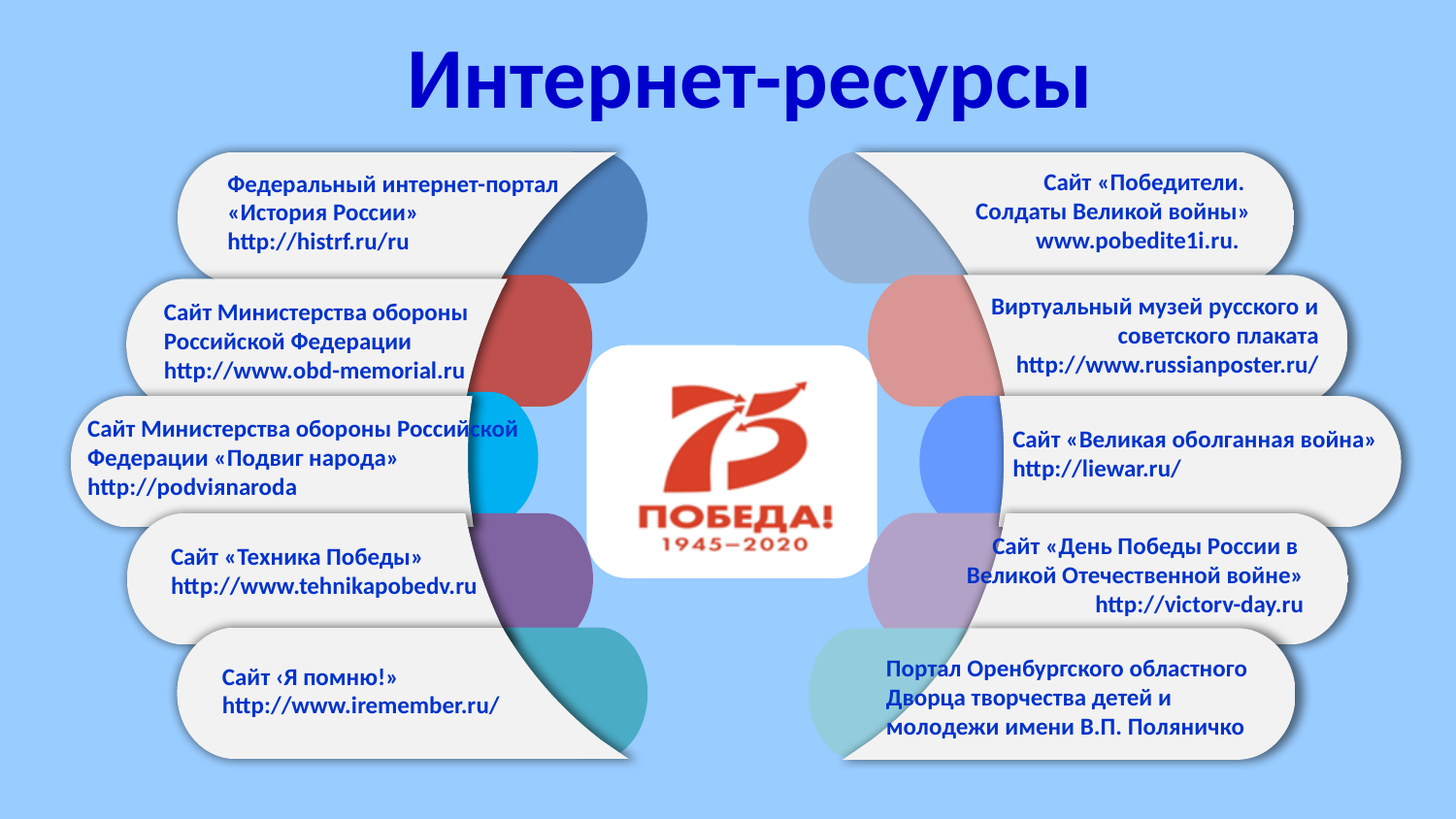

# Интернет-ресурсы

Сайт «Победители.
Солдаты Великой войны» www.pobedite1i.ru.
Федеральный интернет-портал «История России» http://histrf.ru/ru

Виртуальный музей русского и советского плаката http://www.russianposter.ru/
Сайт Министерства обороны Российской Федерации http://www.obd-memorial.ru

Сайт Министерства обороны Российской Федерации «Подвиг народа» http://podviяnaroda
Сайт «Великая оболганная война»
http://liewar.ru/

Сайт «День Победы России в
Великой Отечественной войне»
 http://victorv-day.ru
Сайт «Техника Победы» http://www.tehnikapobedv.ru

Портал Оренбургского областного Дворца творчества детей и молодежи имени В.П. Поляничко
Сайт ‹Я помню!»
http://www.iremember.ru/